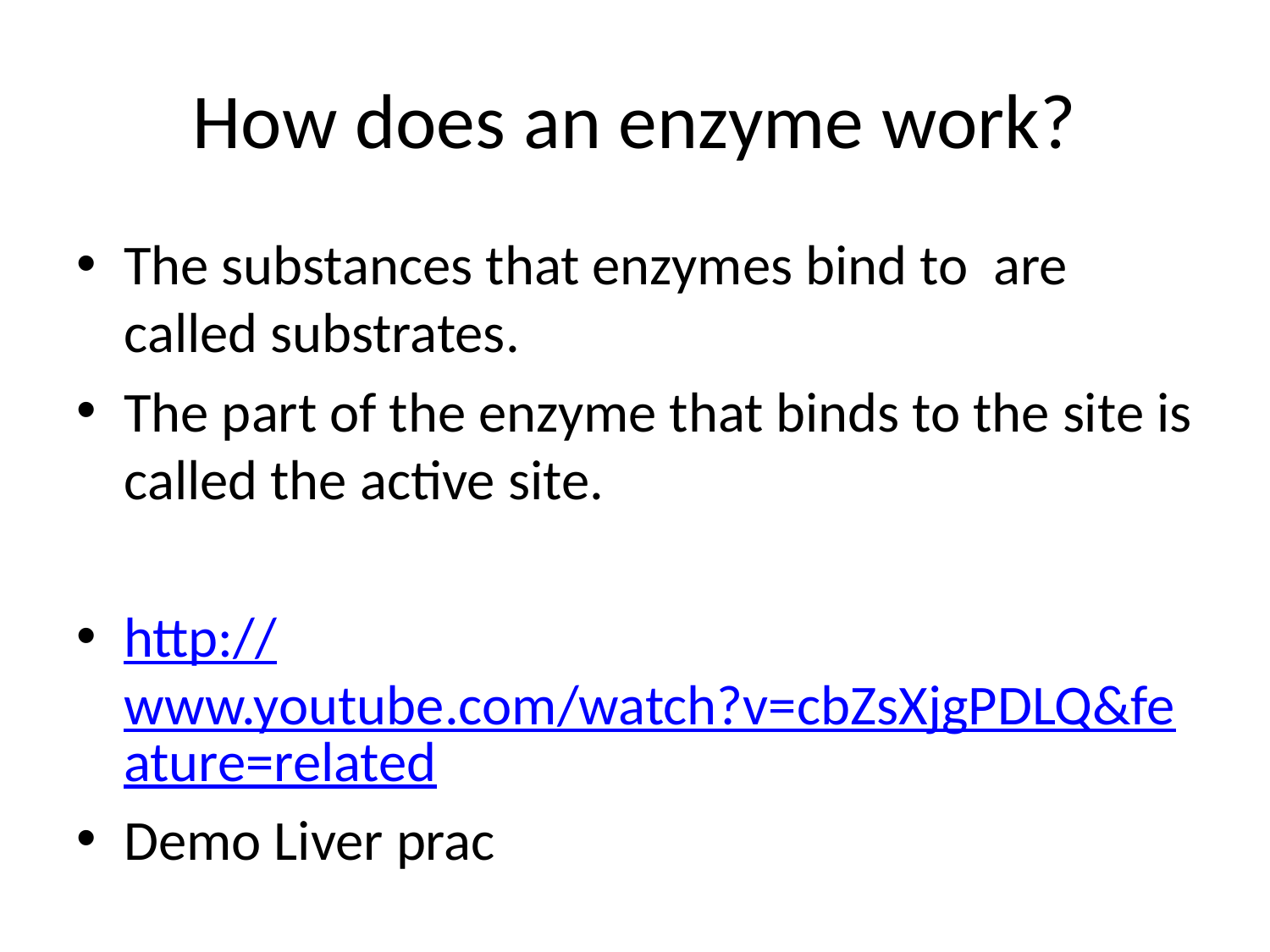

# How does an enzyme work?
The substances that enzymes bind to  are called substrates.
The part of the enzyme that binds to the site is called the active site.

http://www.youtube.com/watch?v=cbZsXjgPDLQ&feature=related
Demo Liver prac